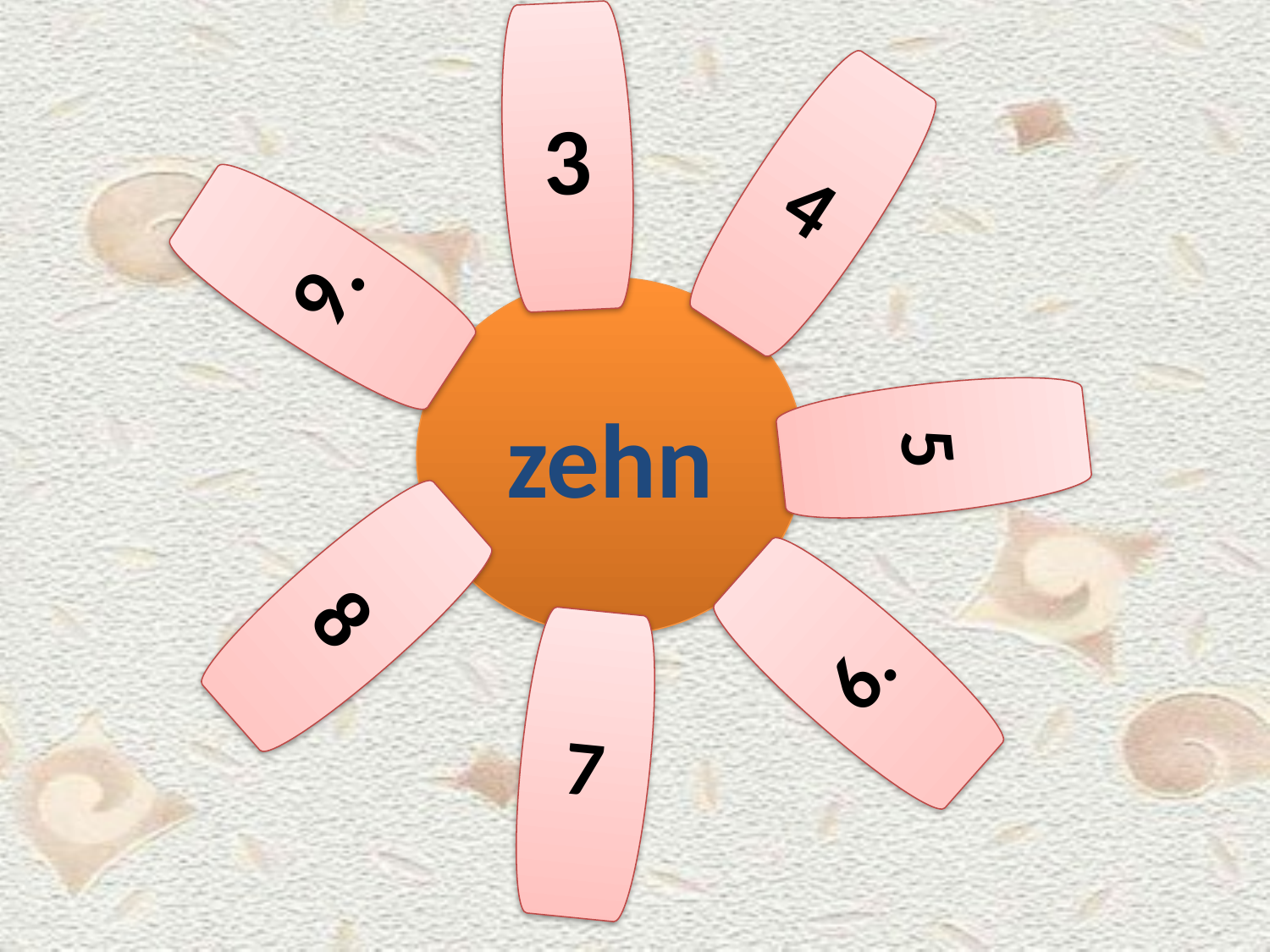

3
4
9.
zehn
5
8
6.
7